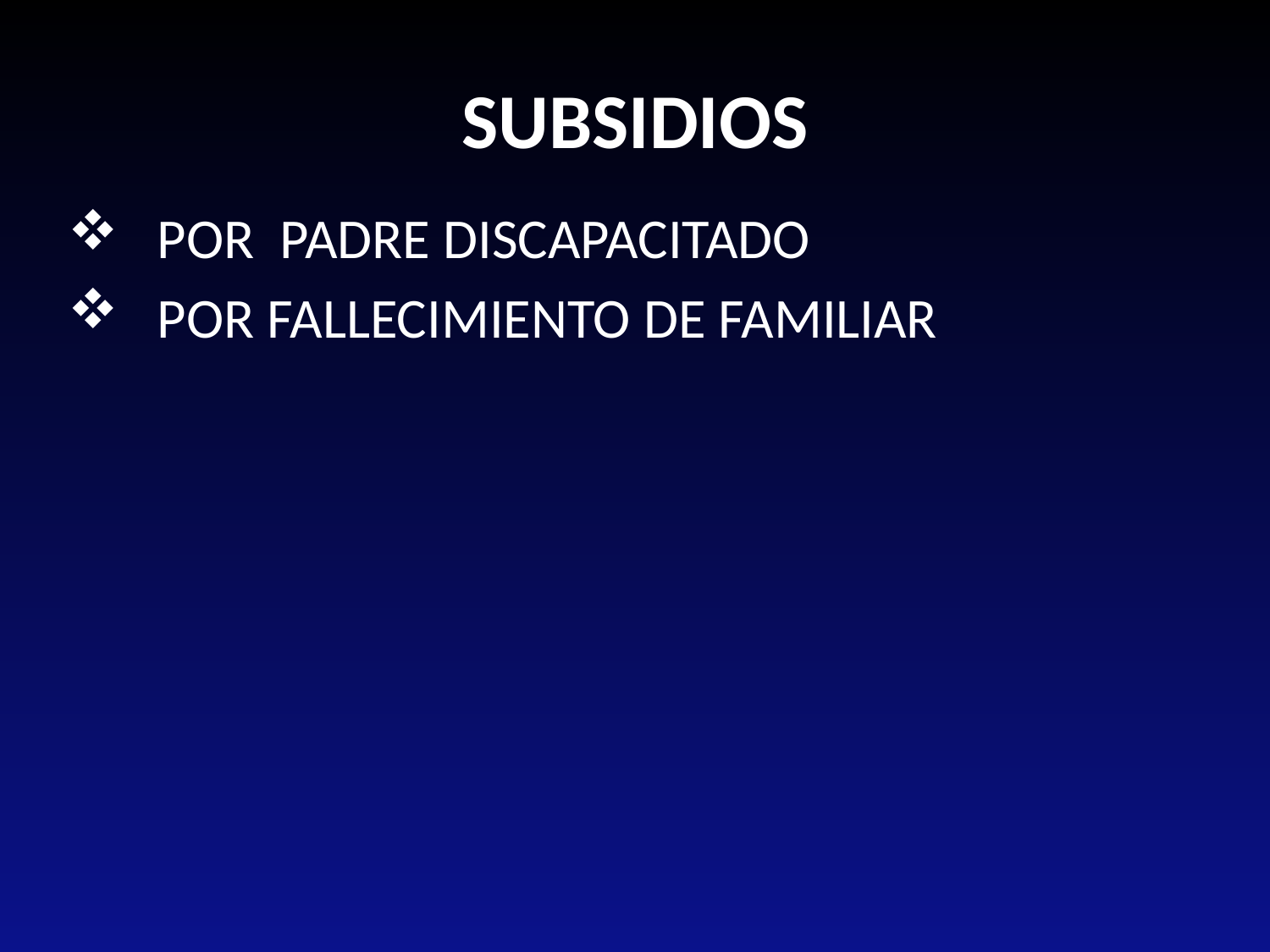

# SUBSIDIOS
   POR  PADRE DISCAPACITADO
   POR FALLECIMIENTO DE FAMILIAR